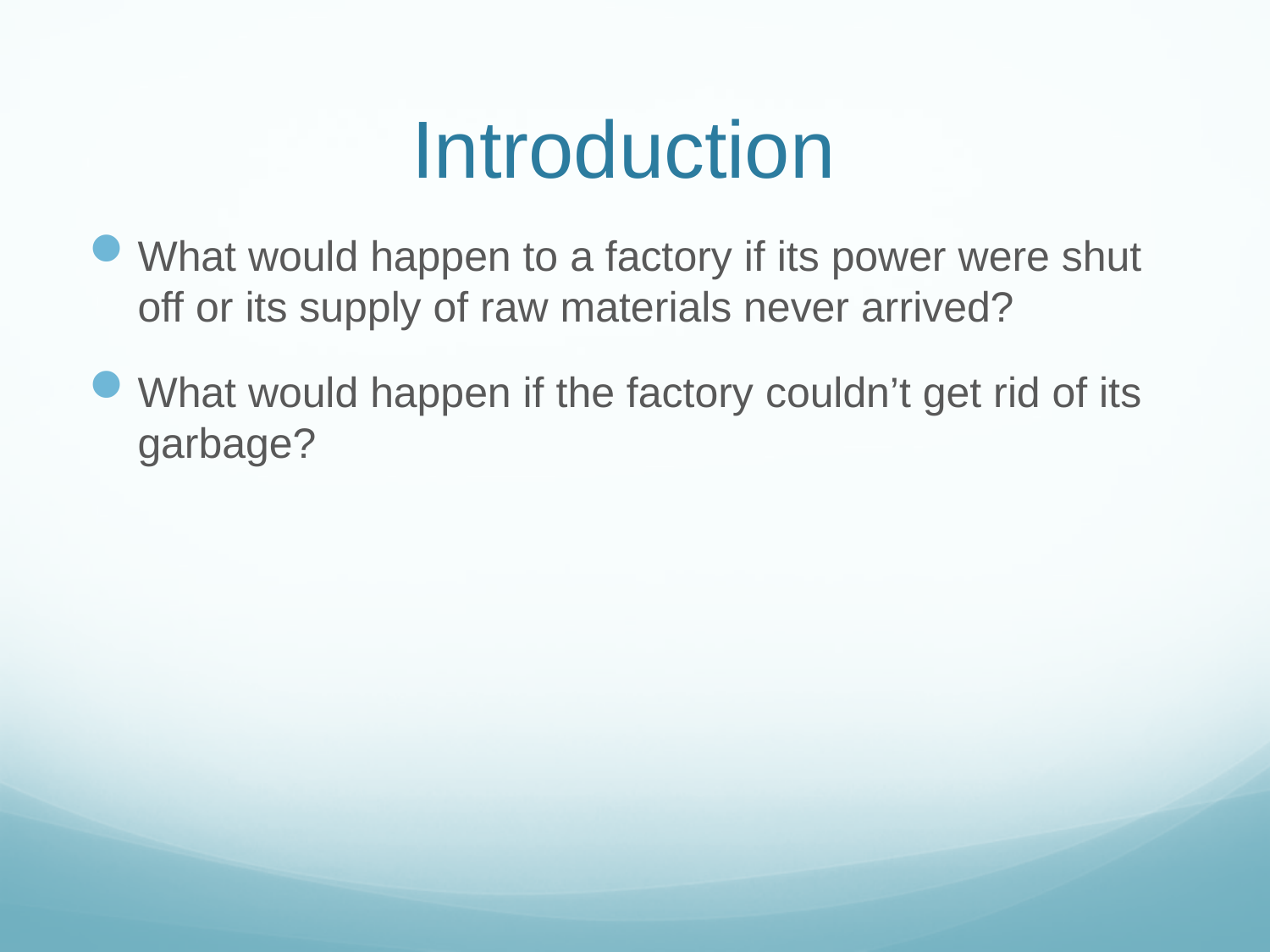

# Introduction
What would happen to a factory if its power were shut off or its supply of raw materials never arrived?
What would happen if the factory couldn’t get rid of its garbage?